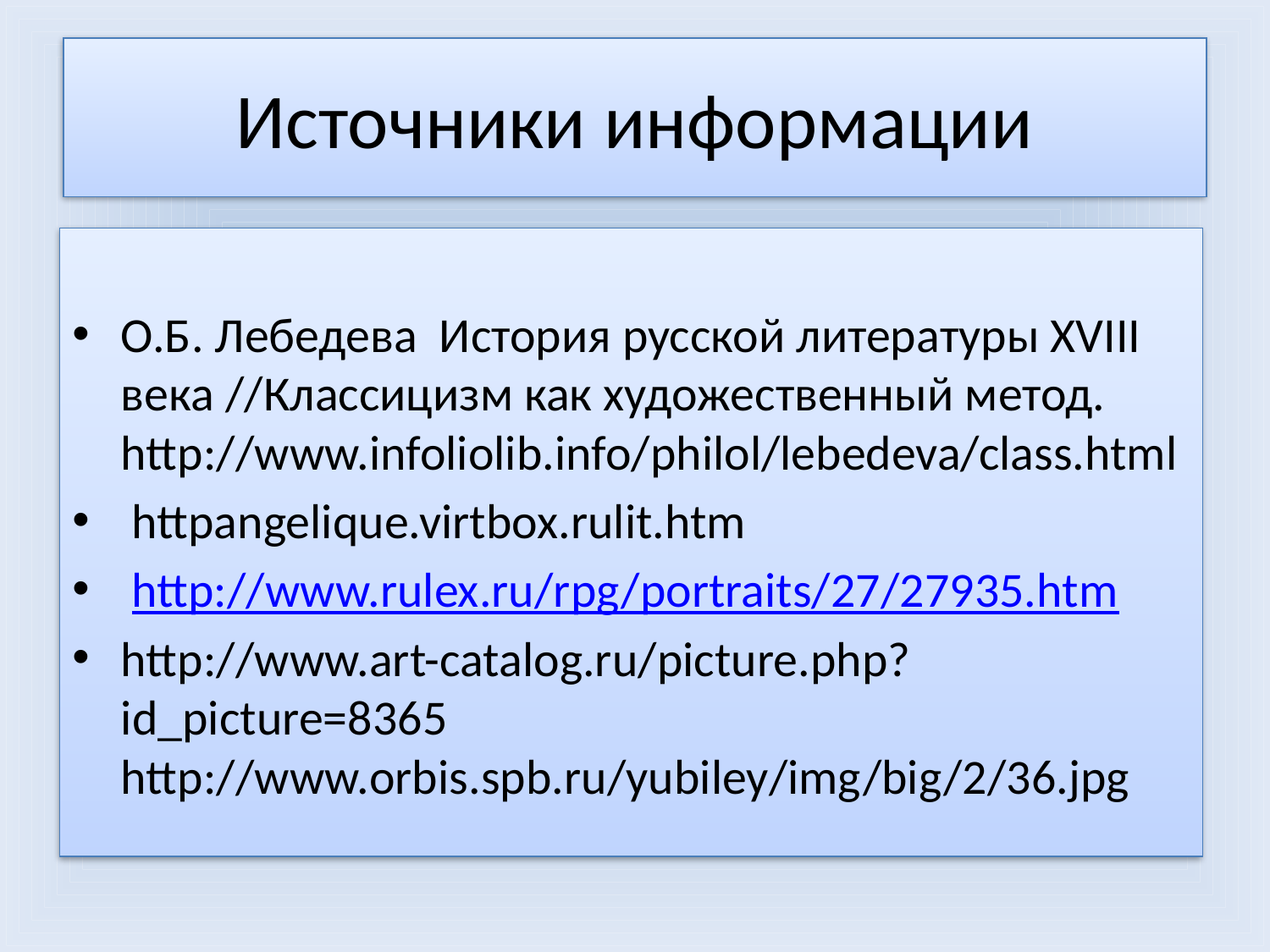

# Источники информации

О.Б. Лебедева  История русской литературы XVIII века //Классицизм как художественный метод. http://www.infoliolib.info/philol/lebedeva/class.html
 httpangelique.virtbox.rulit.htm
 http://www.rulex.ru/rpg/portraits/27/27935.htm
http://www.art-catalog.ru/picture.php?id_picture=8365 http://www.orbis.spb.ru/yubiley/img/big/2/36.jpg